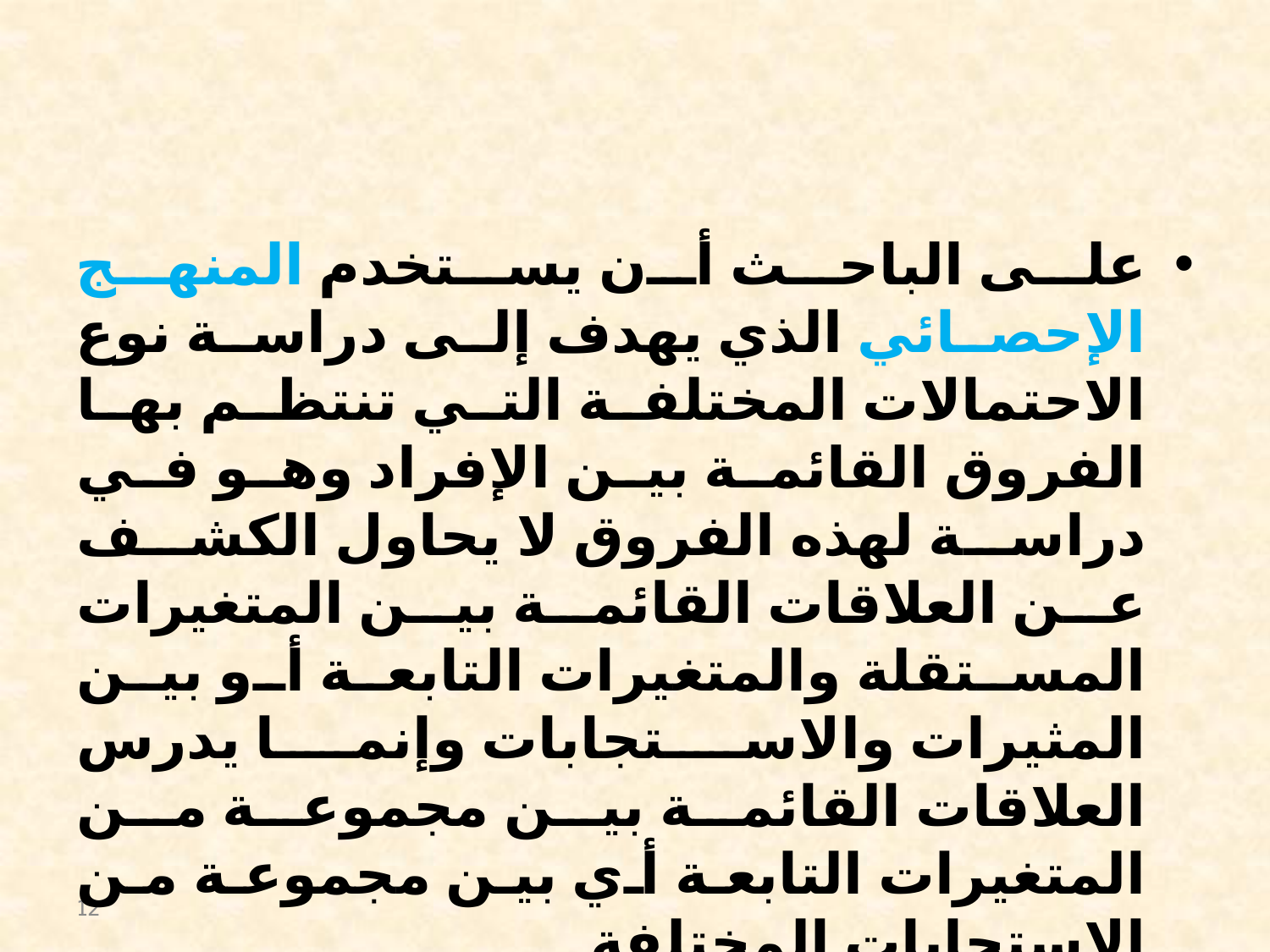

#
على الباحث أن يستخدم المنهج الإحصائي الذي يهدف إلى دراسة نوع الاحتمالات المختلفة التي تنتظم بها الفروق القائمة بين الإفراد وهو في دراسة لهذه الفروق لا يحاول الكشف عن العلاقات القائمة بين المتغيرات المستقلة والمتغيرات التابعة أو بين المثيرات والاستجابات وإنما يدرس العلاقات القائمة بين مجموعة من المتغيرات التابعة أي بين مجموعة من الاستجابات المختلفة.
12